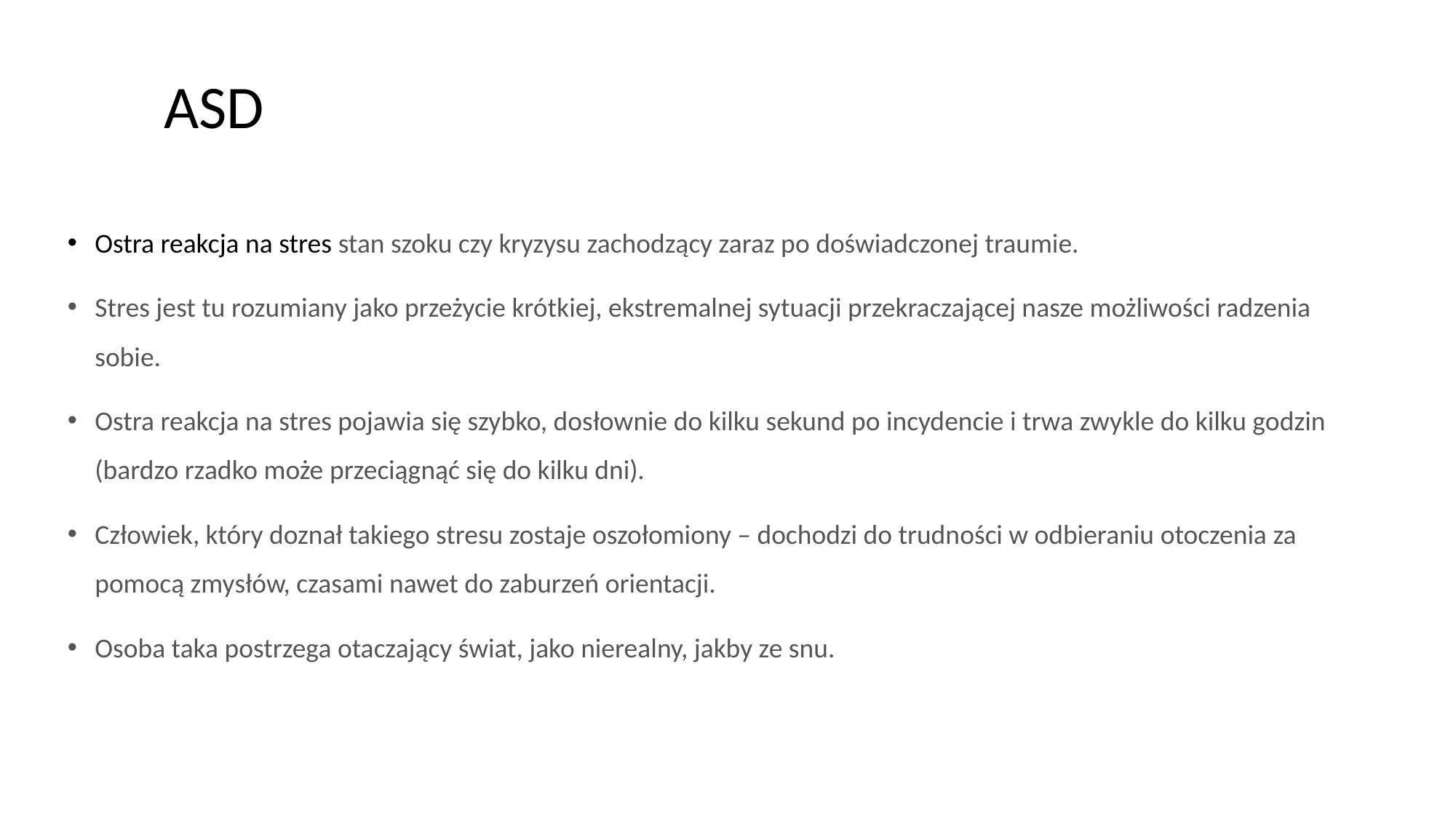

# ASD
Ostra reakcja na stres stan szoku czy kryzysu zachodzący zaraz po doświadczonej traumie.
Stres jest tu rozumiany jako przeżycie krótkiej, ekstremalnej sytuacji przekraczającej nasze możliwości radzenia sobie.
Ostra reakcja na stres pojawia się szybko, dosłownie do kilku sekund po incydencie i trwa zwykle do kilku godzin (bardzo rzadko może przeciągnąć się do kilku dni).
Człowiek, który doznał takiego stresu zostaje oszołomiony – dochodzi do trudności w odbieraniu otoczenia za pomocą zmysłów, czasami nawet do zaburzeń orientacji.
Osoba taka postrzega otaczający świat, jako nierealny, jakby ze snu.